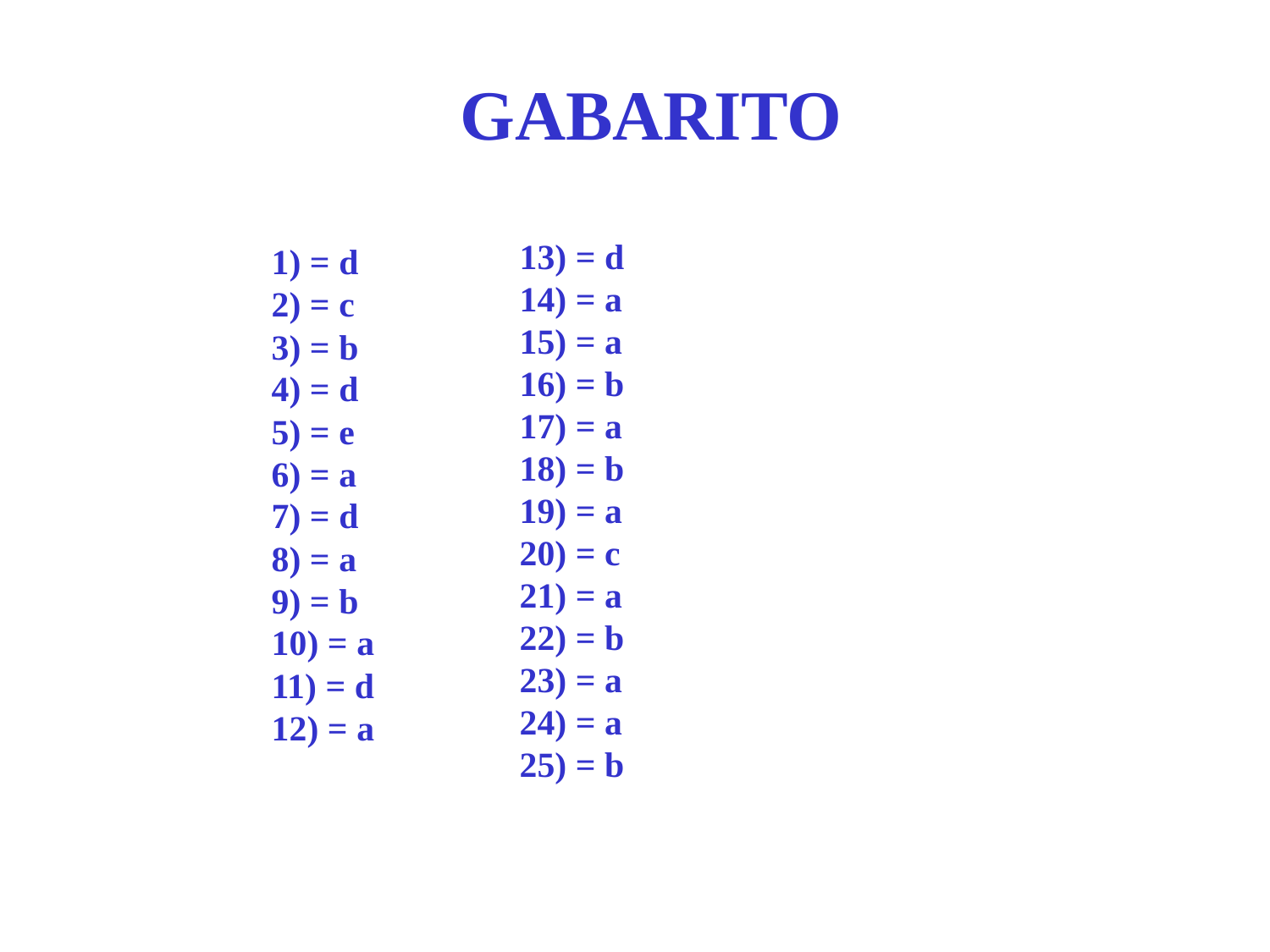

GABARITO
13) = d
14) = a
15) = a
16) = b
17) = a
18) = b
19) = a
20) = c
21) = a
22) = b
23) = a
24) = a
25) = b
1) = d
2) = c
3) = b
4) = d
5) = e
6) = a
7) = d
8) = a
9) = b
10) = a
11) = d
12) = a